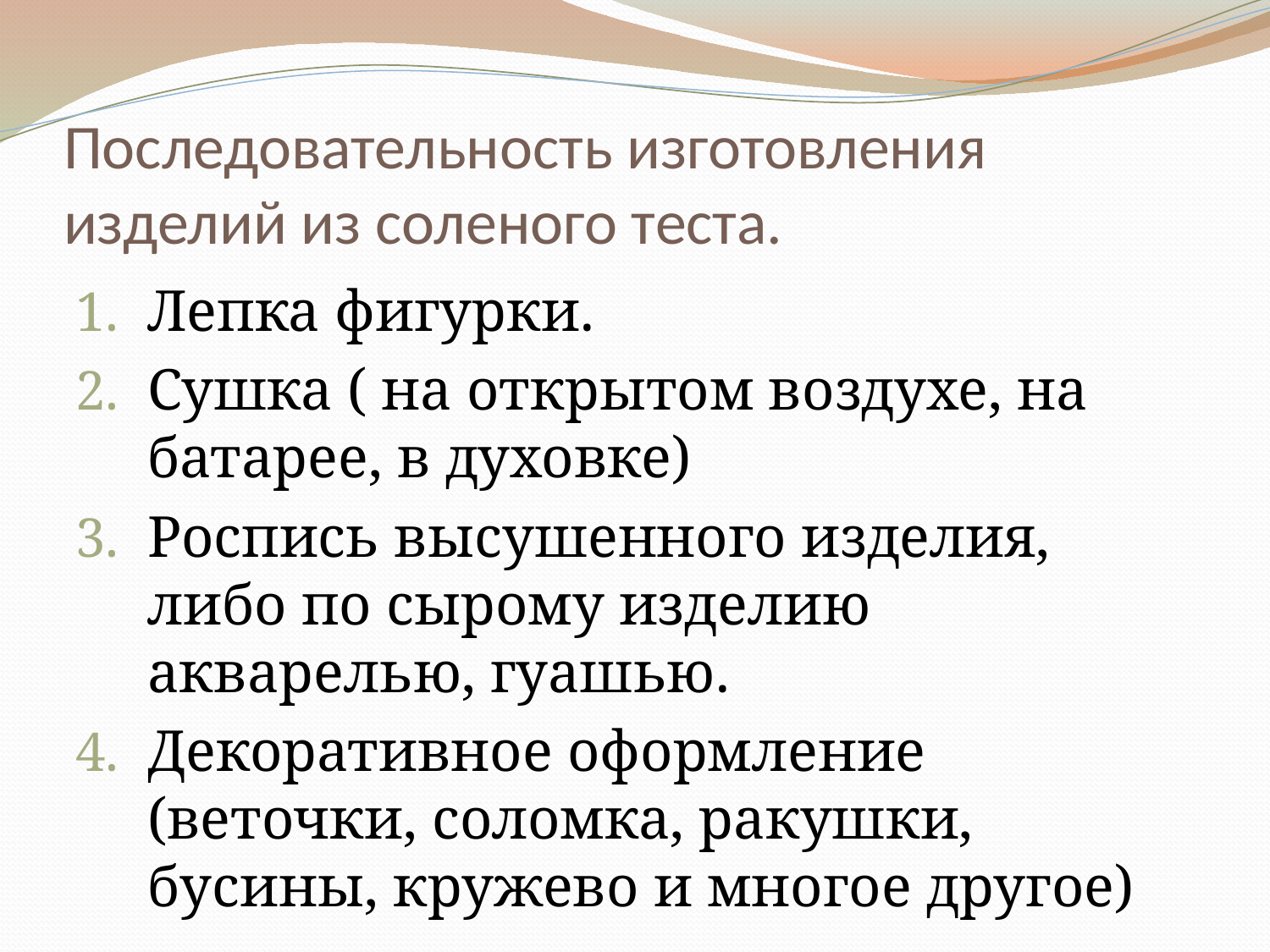

# Последовательность изготовления изделий из соленого теста.
Лепка фигурки.
Сушка ( на открытом воздухе, на батарее, в духовке)
Роспись высушенного изделия, либо по сырому изделию акварелью, гуашью.
Декоративное оформление (веточки, соломка, ракушки, бусины, кружево и многое другое)